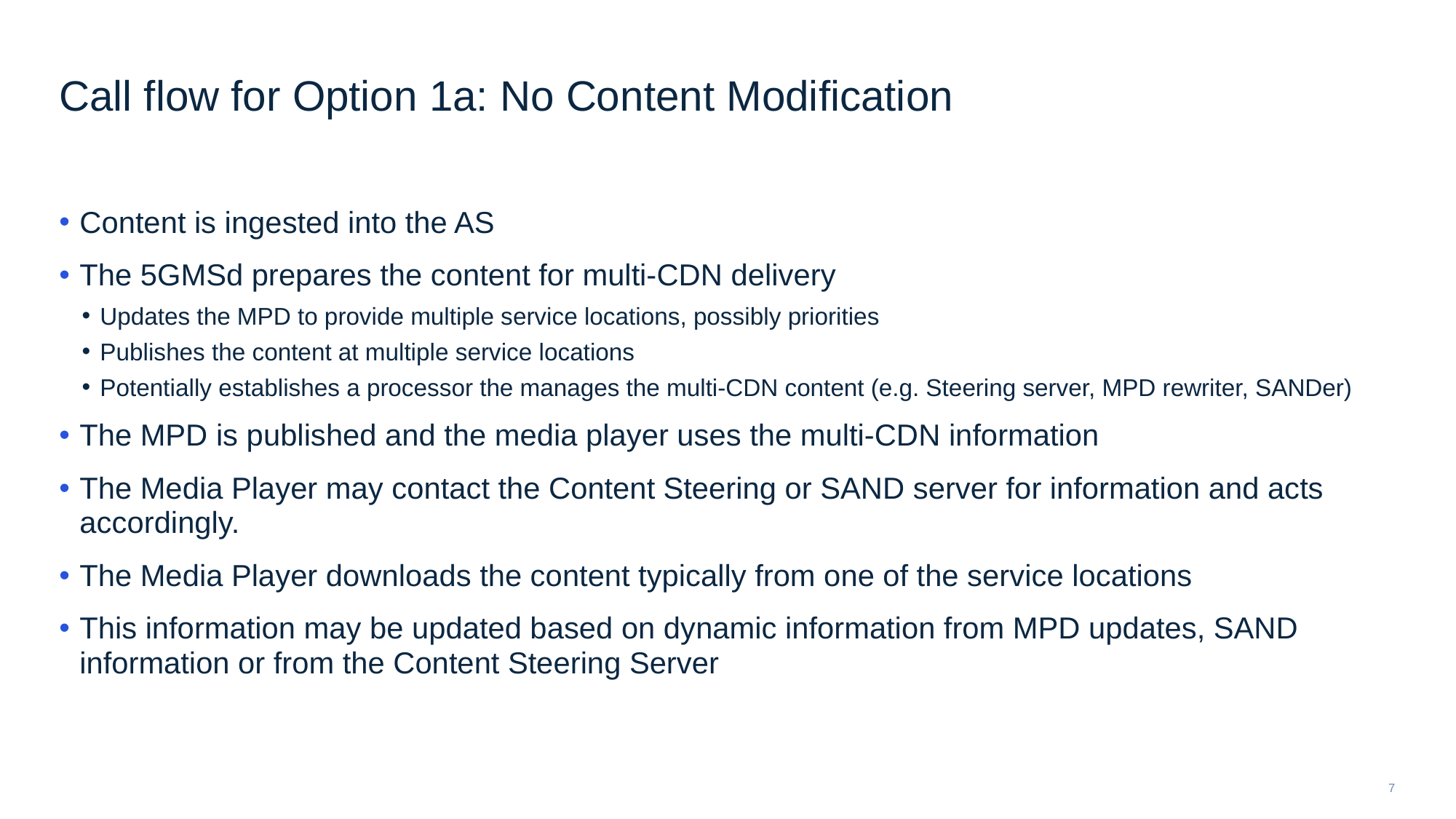

# Call flow for Option 1a: No Content Modification

Content is ingested into the AS
The 5GMSd prepares the content for multi-CDN delivery
Updates the MPD to provide multiple service locations, possibly priorities
Publishes the content at multiple service locations
Potentially establishes a processor the manages the multi-CDN content (e.g. Steering server, MPD rewriter, SANDer)
The MPD is published and the media player uses the multi-CDN information
The Media Player may contact the Content Steering or SAND server for information and acts accordingly.
The Media Player downloads the content typically from one of the service locations
This information may be updated based on dynamic information from MPD updates, SAND information or from the Content Steering Server